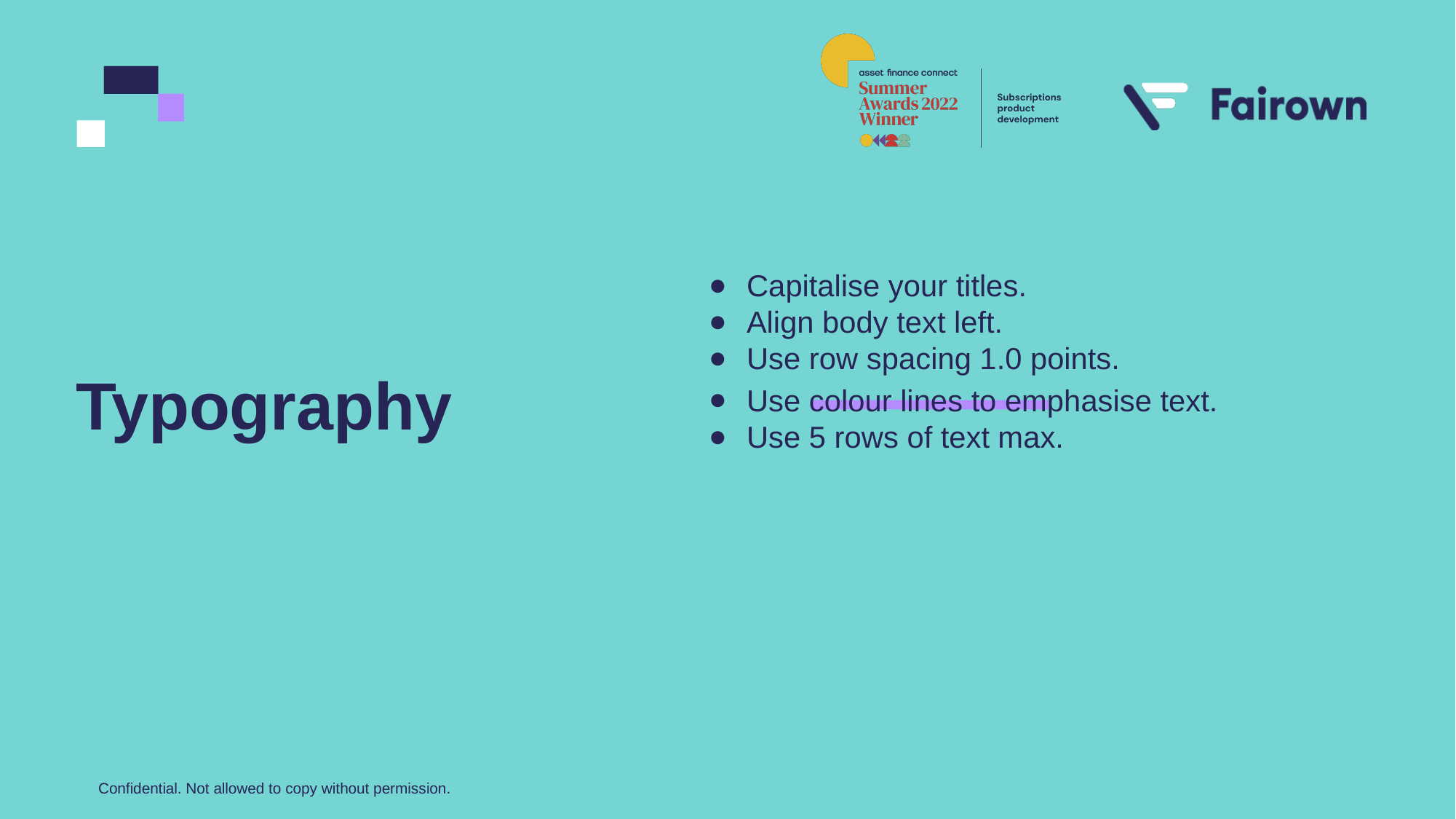

Capitalise your titles.
Align body text left.
Use row spacing 1.0 points.
Use colour lines to emphasise text.
Use 5 rows of text max.
Typography